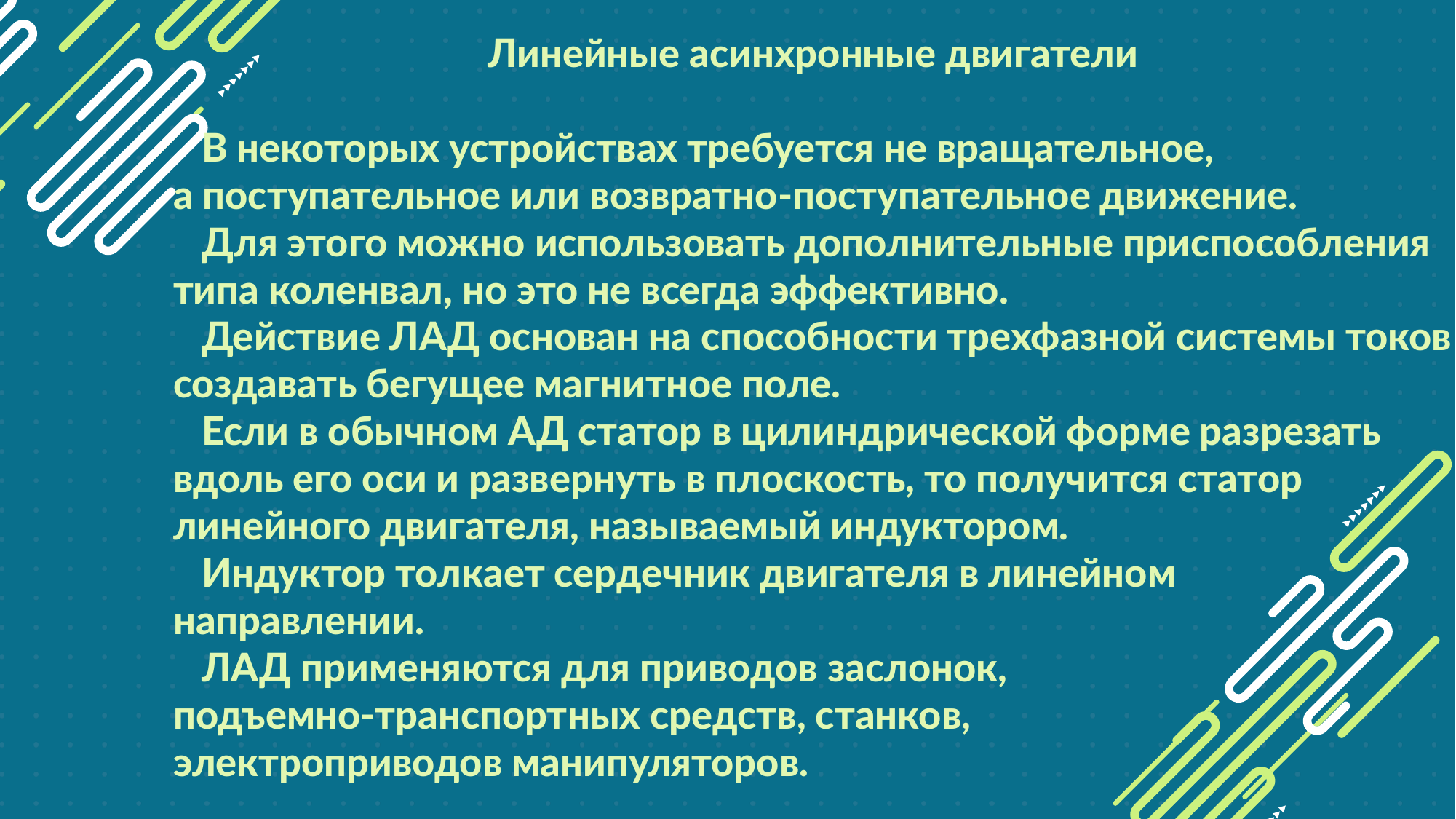

Линейные асинхронные двигатели

   В некоторых устройствах требуется не вращательное,
а поступательное или возвратно-поступательное движение.
   Для этого можно использовать дополнительные приспособления
типа коленвал, но это не всегда эффективно.
   Действие ЛАД основан на способности трехфазной системы токов
создавать бегущее магнитное поле.
   Если в обычном АД статор в цилиндрической форме разрезать
вдоль его оси и развернуть в плоскость, то получится статор
линейного двигателя, называемый индуктором.
   Индуктор толкает сердечник двигателя в линейном
направлении.
   ЛАД применяются для приводов заслонок,
подъемно-транспортных средств, станков,
электроприводов манипуляторов.